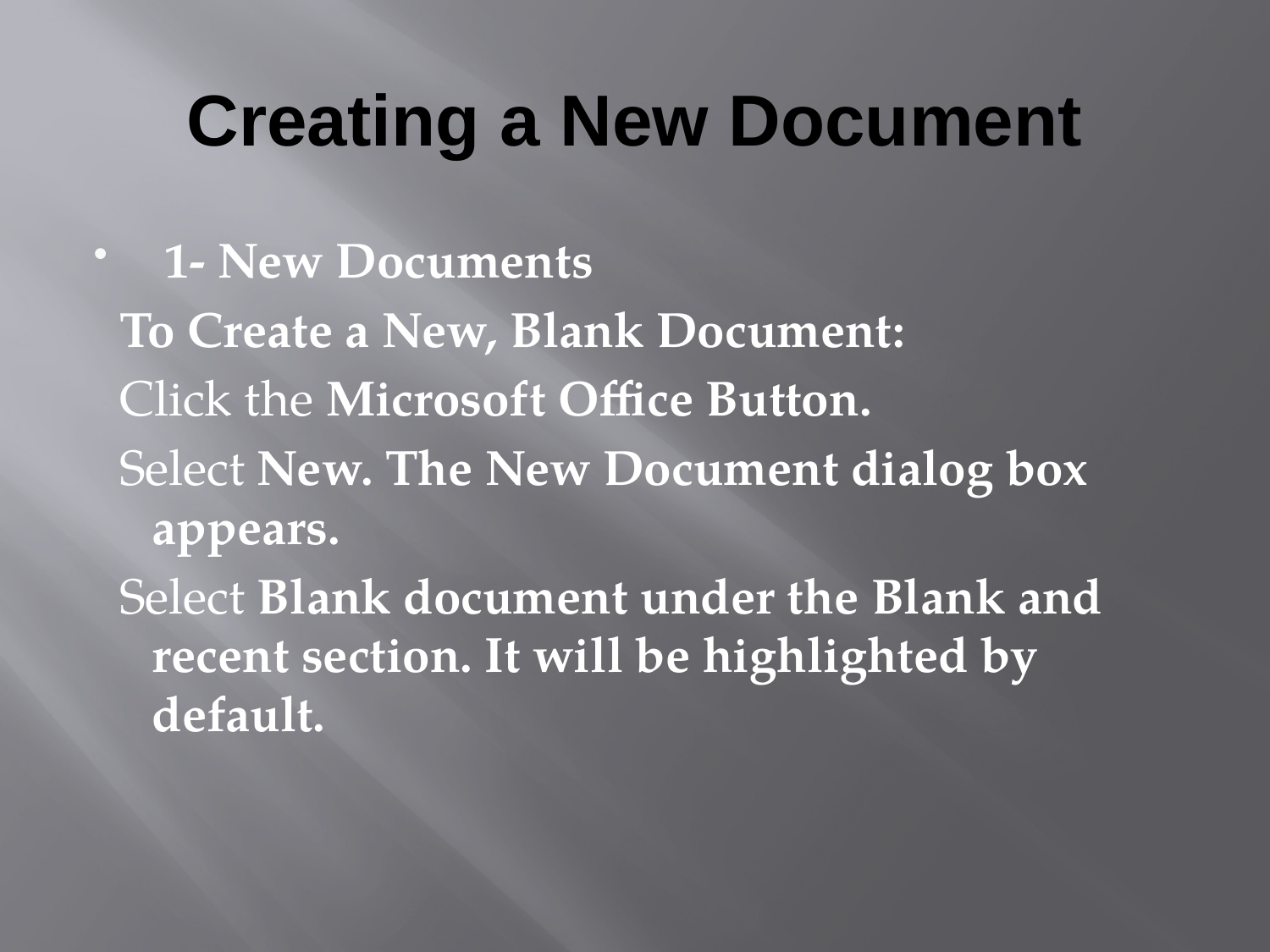

# Creating a New Document
 1- New Documents
  To Create a New, Blank Document:
  Click the Microsoft Office Button.
  Select New. The New Document dialog box appears.
  Select Blank document under the Blank and recent section. It will be highlighted by default.